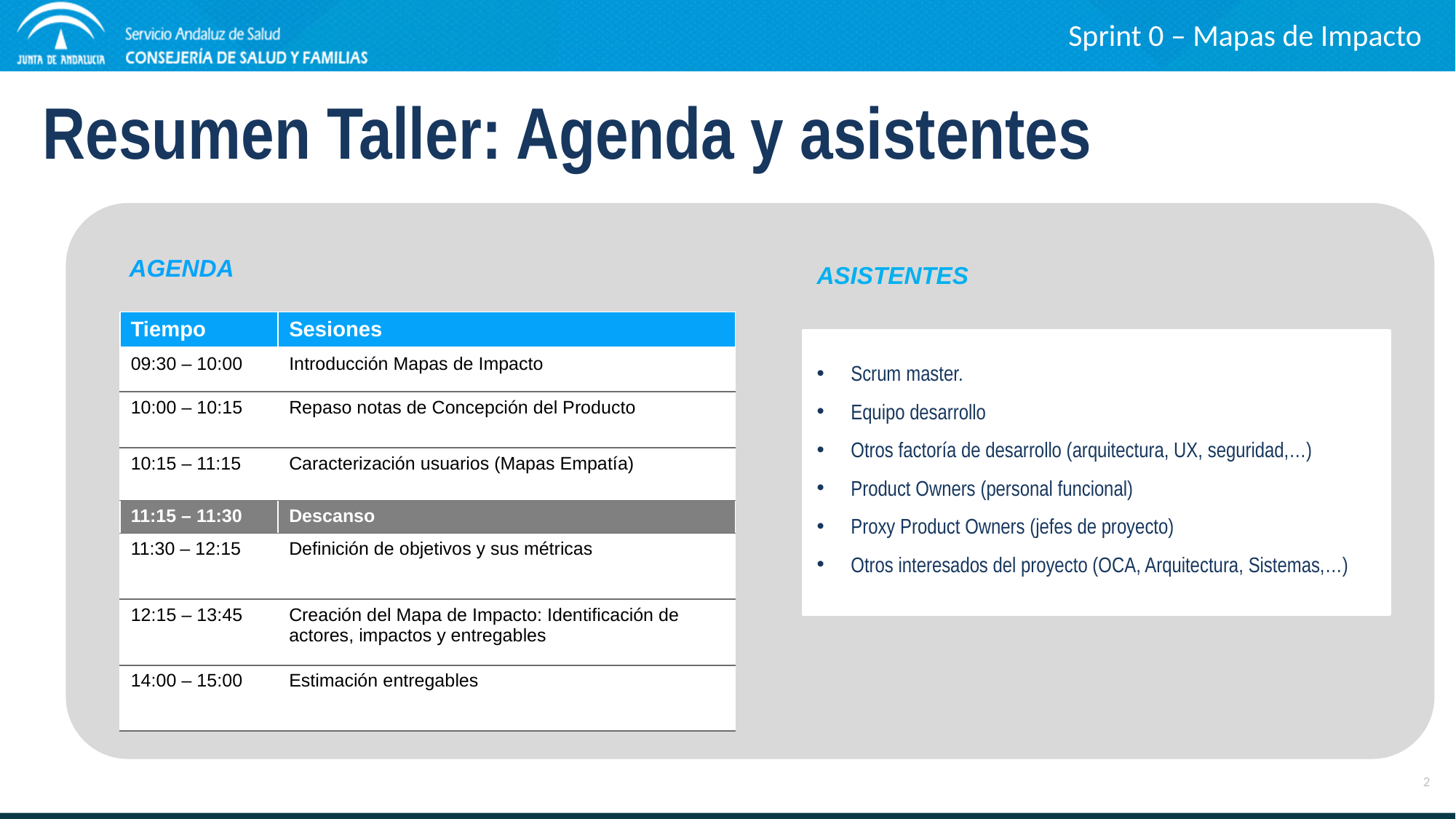

Sprint 0 – Mapas de Impacto
Resumen Taller: Agenda y asistentes

AGENDA
ASISTENTES

Scrum master.
Equipo desarrollo
Otros factoría de desarrollo (arquitectura, UX, seguridad,…)
Product Owners (personal funcional)
Proxy Product Owners (jefes de proyecto)
Otros interesados del proyecto (OCA, Arquitectura, Sistemas,…)
| Tiempo | Sesiones |
| --- | --- |
| 09:30 – 10:00 | Introducción Mapas de Impacto |
| 10:00 – 10:15 | Repaso notas de Concepción del Producto |
| 10:15 – 11:15 | Caracterización usuarios (Mapas Empatía) |
| 11:15 – 11:30 | Descanso |
| 11:30 – 12:15 | Definición de objetivos y sus métricas |
| 12:15 – 13:45 | Creación del Mapa de Impacto: Identificación de actores, impactos y entregables |
| 14:00 – 15:00 | Estimación entregables |

2